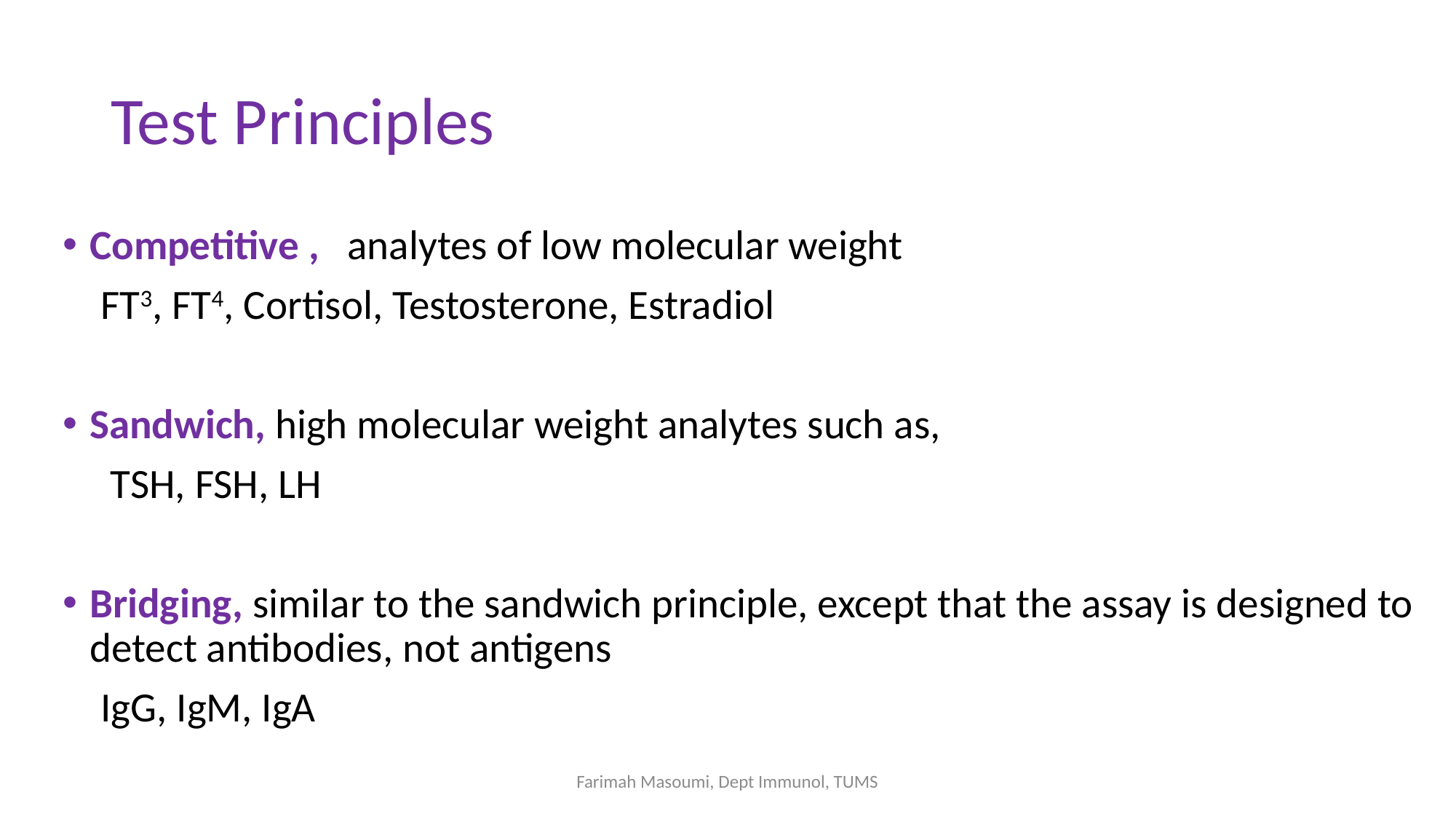

# Test Principles
Competitive ,   analytes of low molecular weight
    FT3, FT4, Cortisol, Testosterone, Estradiol

Sandwich, high molecular weight analytes such as,
     TSH, FSH, LH

Bridging, similar to the sandwich principle, except that the assay is designed to detect antibodies, not antigens
    IgG, IgM, IgA

Farimah Masoumi, Dept Immunol, TUMS